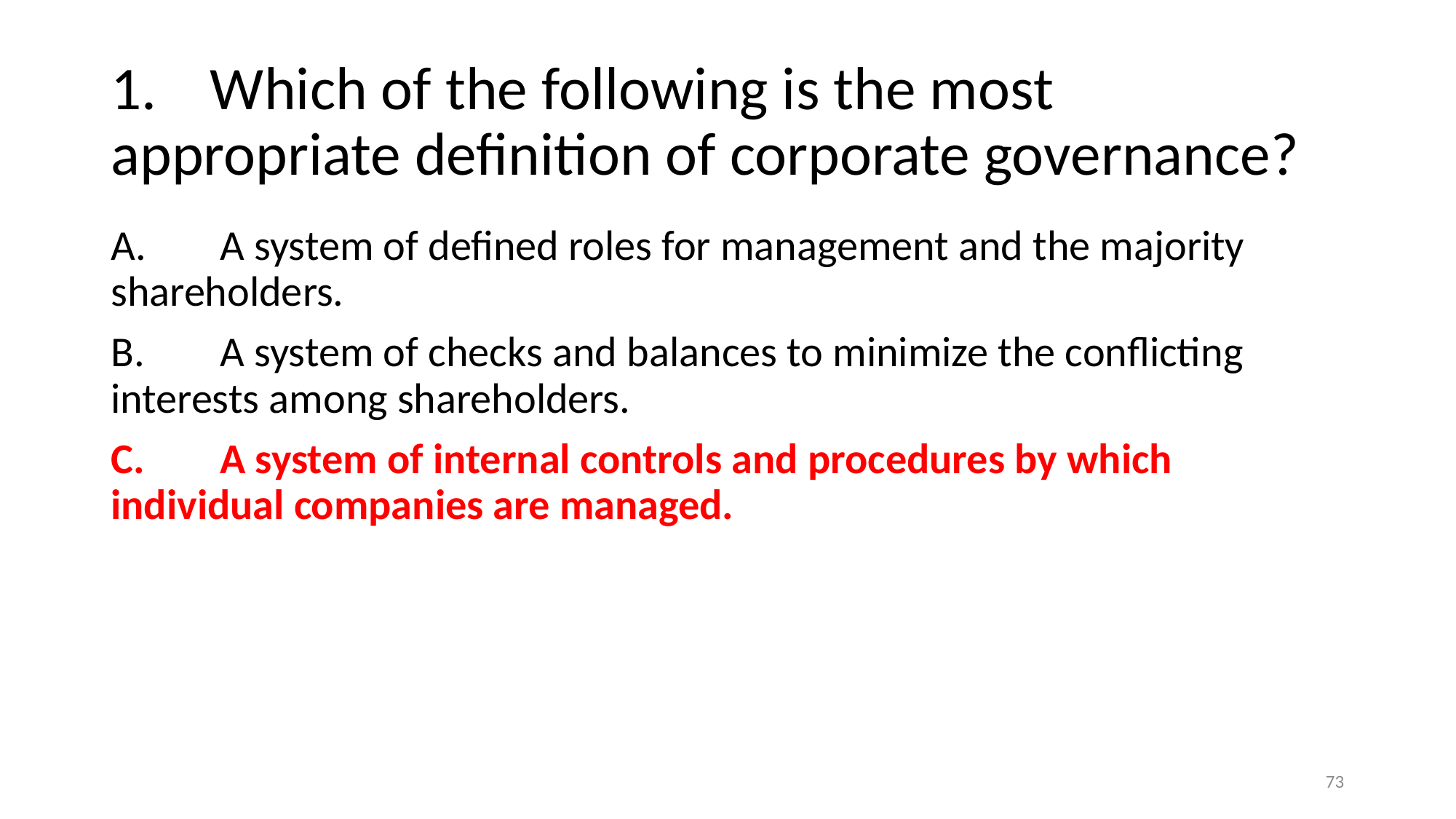

# 1.	Which of the following is the most appropriate definition of corporate governance?
A.	A system of defined roles for management and the majority shareholders.
B.	A system of checks and balances to minimize the conflicting interests among shareholders.
C.	A system of internal controls and procedures by which individual companies are managed.
73